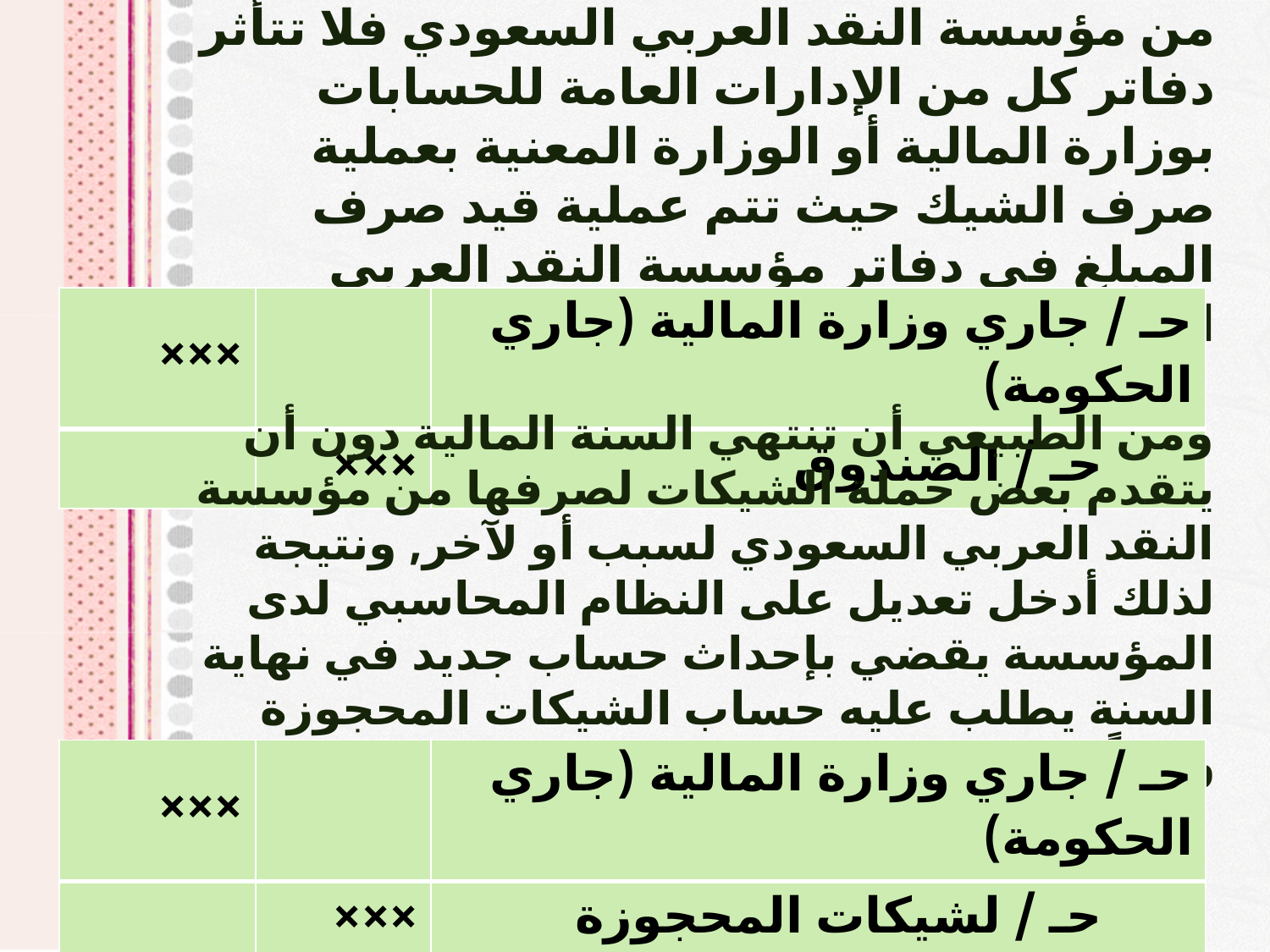

وعندما يتقدم صاحب الشيك لصرف شيكه من مؤسسة النقد العربي السعودي فلا تتأثر دفاتر كل من الإدارات العامة للحسابات بوزارة المالية أو الوزارة المعنية بعملية صرف الشيك حيث تتم عملية قيد صرف المبلغ في دفاتر مؤسسة النقد العربي السعودي فقط على النحو التالي :

| ××× |  | حـ / جاري وزارة المالية (جاري الحكومة) |
| --- | --- | --- |
|  | ××× | حـ / الصندوق |
ومن الطبيعي أن تنتهي السنة المالية دون أن يتقدم بعض حملة الشيكات لصرفها من مؤسسة النقد العربي السعودي لسبب أو لآخر, ونتيجة لذلك أدخل تعديل على النظام المحاسبي لدى المؤسسة يقضي بإحداث حساب جديد في نهاية السنة يطلب عليه حساب الشيكات المحجوزة وفقاً للقيد التالي

| ××× |  | حـ / جاري وزارة المالية (جاري الحكومة) |
| --- | --- | --- |
|  | ××× | حـ / لشيكات المحجوزة |